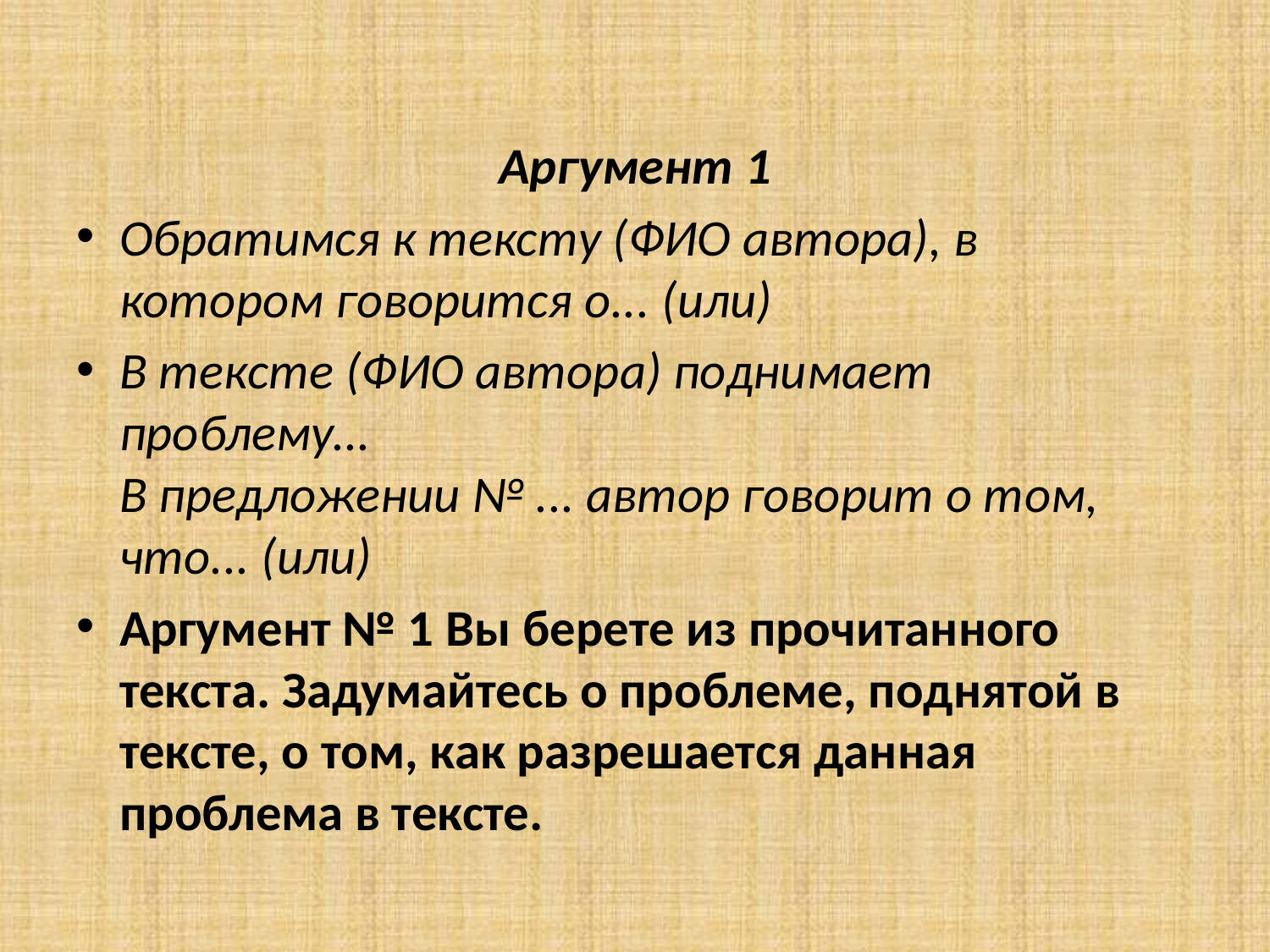

#
Аргумент 1
Обратимся к тексту (ФИО автора), в котором говорится о... (или)
В тексте (ФИО автора) поднимает проблему...
В предложении № ... автор говорит о том, что... (или)
Аргумент № 1 Вы берете из прочитанного текста. Задумайтесь о проблеме, поднятой в тексте, о том, как разрешается данная проблема в тексте.